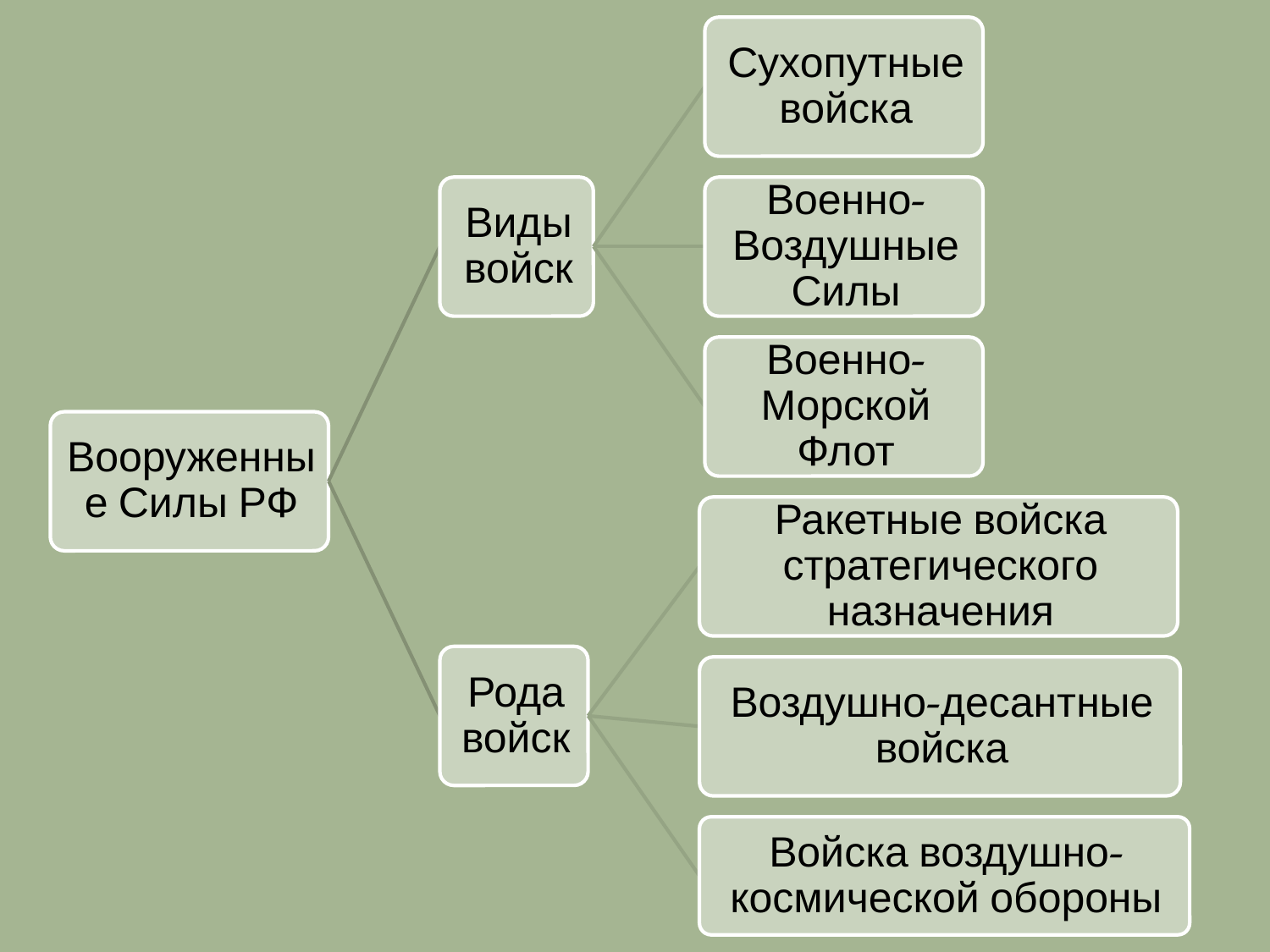

Вооруженные Силы РФ

Виды войск

Сухопутные войска

Военно-Воздушные Силы

Военно-Морской Флот

Рода войск

Ракетные войска стратегического назначения

Воздушно-десантные войска

Войска воздушно-космической обороны